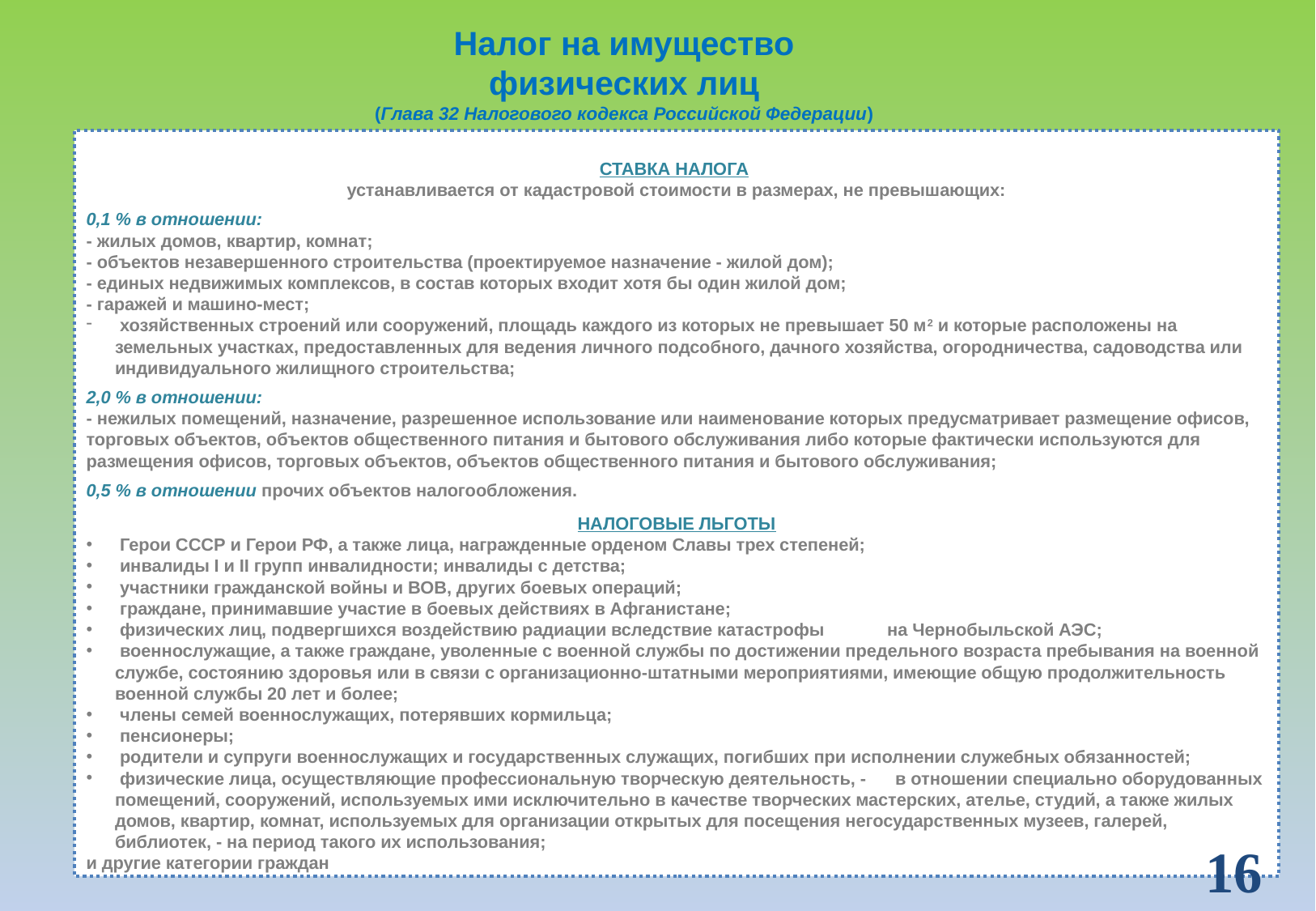

# Налог на имущество физических лиц (Глава 32 Налогового кодекса Российской Федерации)

Ставка налога
устанавливается от кадастровой стоимости в размерах, не превышающих:

0,1 % в отношении:
- жилых домов, квартир, комнат;
- объектов незавершенного строительства (проектируемое назначение - жилой дом);
- единых недвижимых комплексов, в состав которых входит хотя бы один жилой дом;
- гаражей и машино-мест;
 хозяйственных строений или сооружений, площадь каждого из которых не превышает 50 м2 и которые расположены на земельных участках, предоставленных для ведения личного подсобного, дачного хозяйства, огородничества, садоводства или индивидуального жилищного строительства;

2,0 % в отношении:
- нежилых помещений, назначение, разрешенное использование или наименование которых предусматривает размещение офисов, торговых объектов, объектов общественного питания и бытового обслуживания либо которые фактически используются для размещения офисов, торговых объектов, объектов общественного питания и бытового обслуживания;

0,5 % в отношении прочих объектов налогообложения.

НАЛОГОВЫЕ ЛЬГОТЫ
 Герои СССР и Герои РФ, а также лица, награжденные орденом Славы трех степеней;
 инвалиды I и II групп инвалидности; инвалиды с детства;
 участники гражданской войны и ВОВ, других боевых операций;
 граждане, принимавшие участие в боевых действиях в Афганистане;
 физических лиц, подвергшихся воздействию радиации вследствие катастрофы             на Чернобыльской АЭС;
 военнослужащие, а также граждане, уволенные с военной службы по достижении предельного возраста пребывания на военной службе, состоянию здоровья или в связи с организационно-штатными мероприятиями, имеющие общую продолжительность военной службы 20 лет и более;
 члены семей военнослужащих, потерявших кормильца;
 пенсионеры;
 родители и супруги военнослужащих и государственных служащих, погибших при исполнении служебных обязанностей;
 физические лица, осуществляющие профессиональную творческую деятельность, -      в отношении специально оборудованных помещений, сооружений, используемых ими исключительно в качестве творческих мастерских, ателье, студий, а также жилых домов, квартир, комнат, используемых для организации открытых для посещения негосударственных музеев, галерей, библиотек, - на период такого их использования;
и другие категории граждан
16